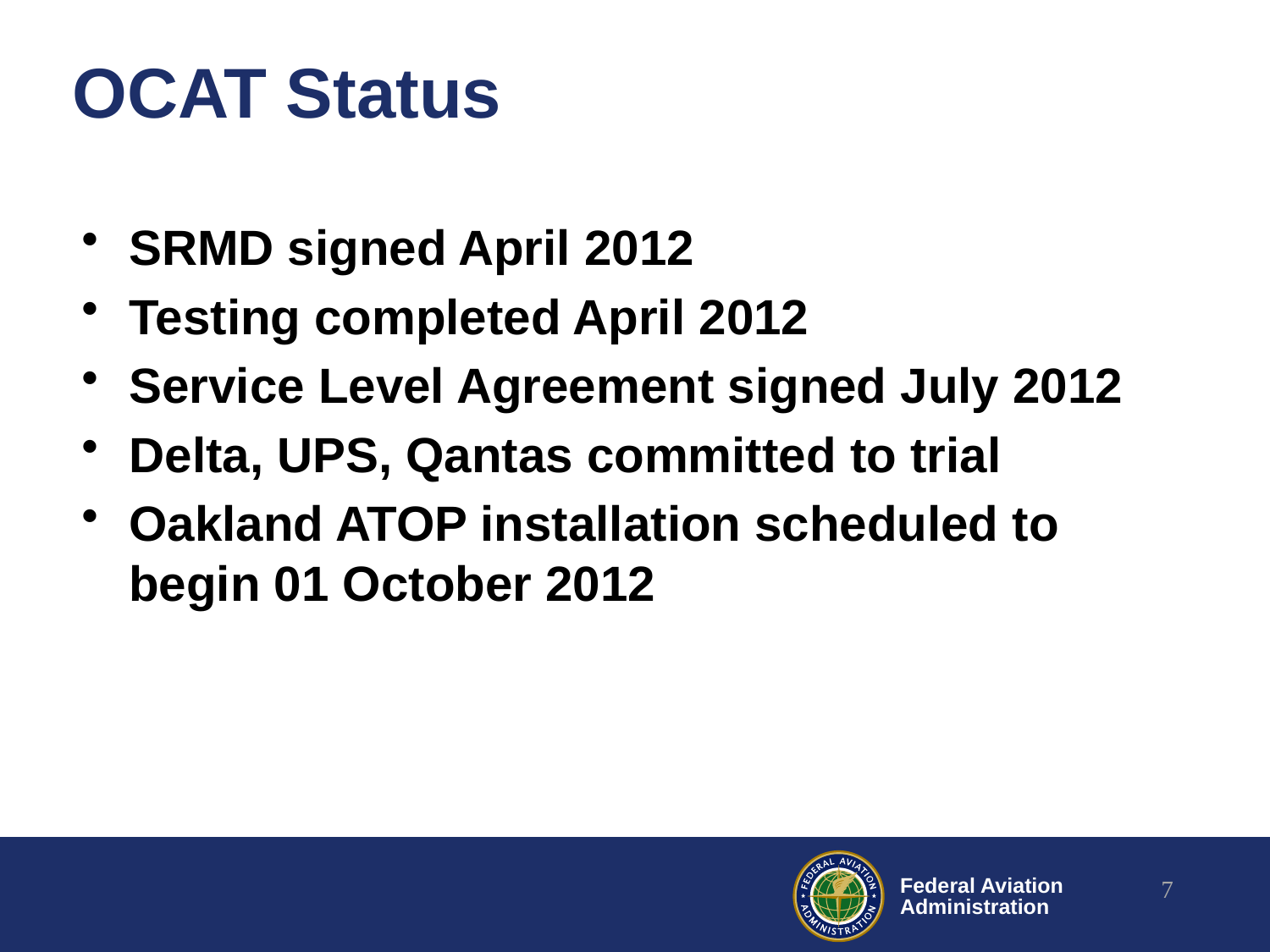

# OCAT Status
SRMD signed April 2012
Testing completed April 2012
Service Level Agreement signed July 2012
Delta, UPS, Qantas committed to trial
Oakland ATOP installation scheduled to begin 01 October 2012
7